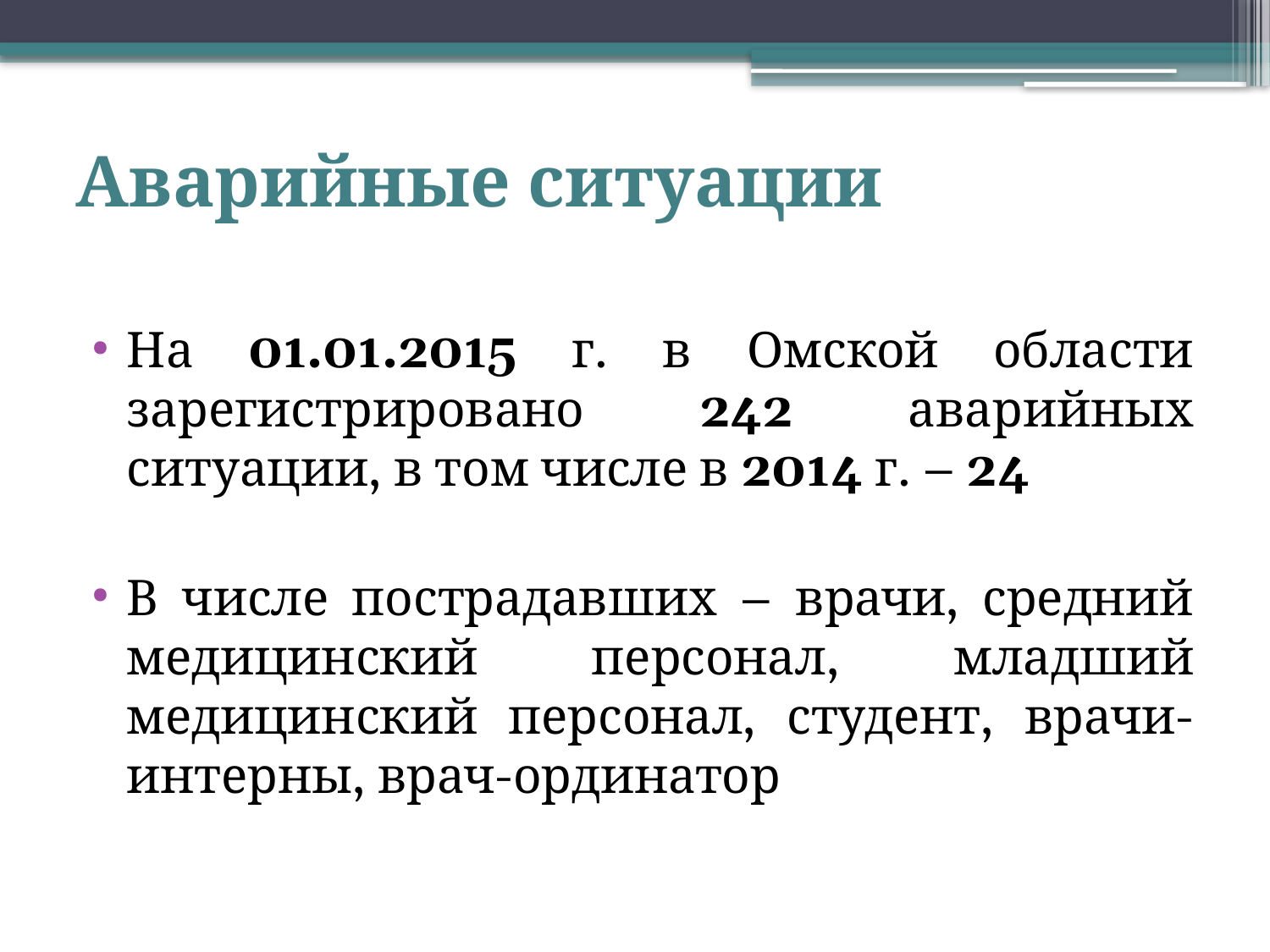

# Аварийные ситуации
На 01.01.2015 г. в Омской области зарегистрировано 242 аварийных ситуации, в том числе в 2014 г. – 24

В числе пострадавших – врачи, средний медицинский персонал, младший медицинский персонал, студент, врачи-интерны, врач-ординатор